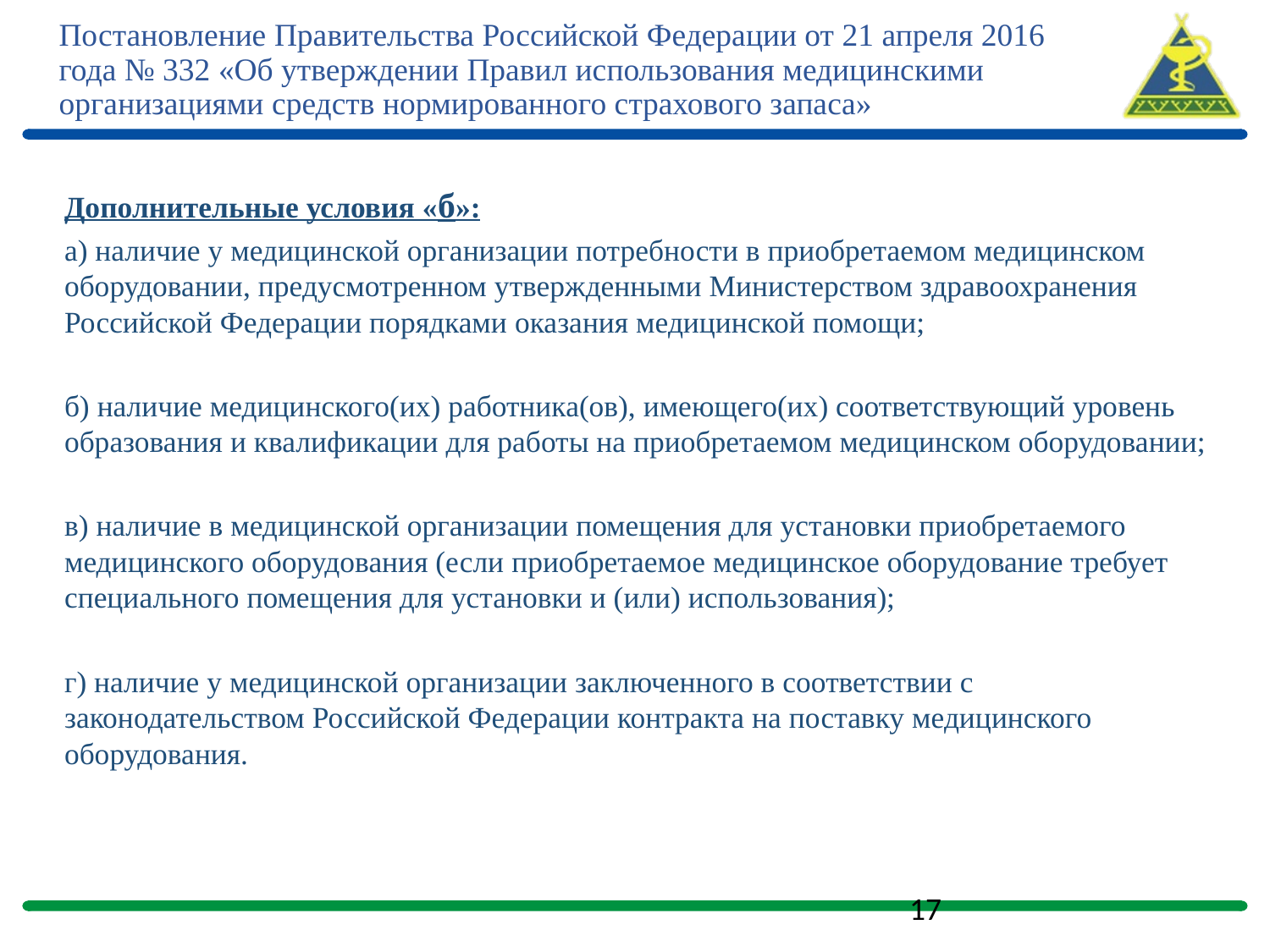

# Постановление Правительства Российской Федерации от 21 апреля 2016 года № 332 «Об утверждении Правил использования медицинскими организациями средств нормированного страхового запаса»
Дополнительные условия «б»:
а) наличие у медицинской организации потребности в приобретаемом медицинском оборудовании, предусмотренном утвержденными Министерством здравоохранения Российской Федерации порядками оказания медицинской помощи;

б) наличие медицинского(их) работника(ов), имеющего(их) соответствующий уровень образования и квалификации для работы на приобретаемом медицинском оборудовании;

в) наличие в медицинской организации помещения для установки приобретаемого медицинского оборудования (если приобретаемое медицинское оборудование требует специального помещения для установки и (или) использования);

г) наличие у медицинской организации заключенного в соответствии с законодательством Российской Федерации контракта на поставку медицинского оборудования.
17